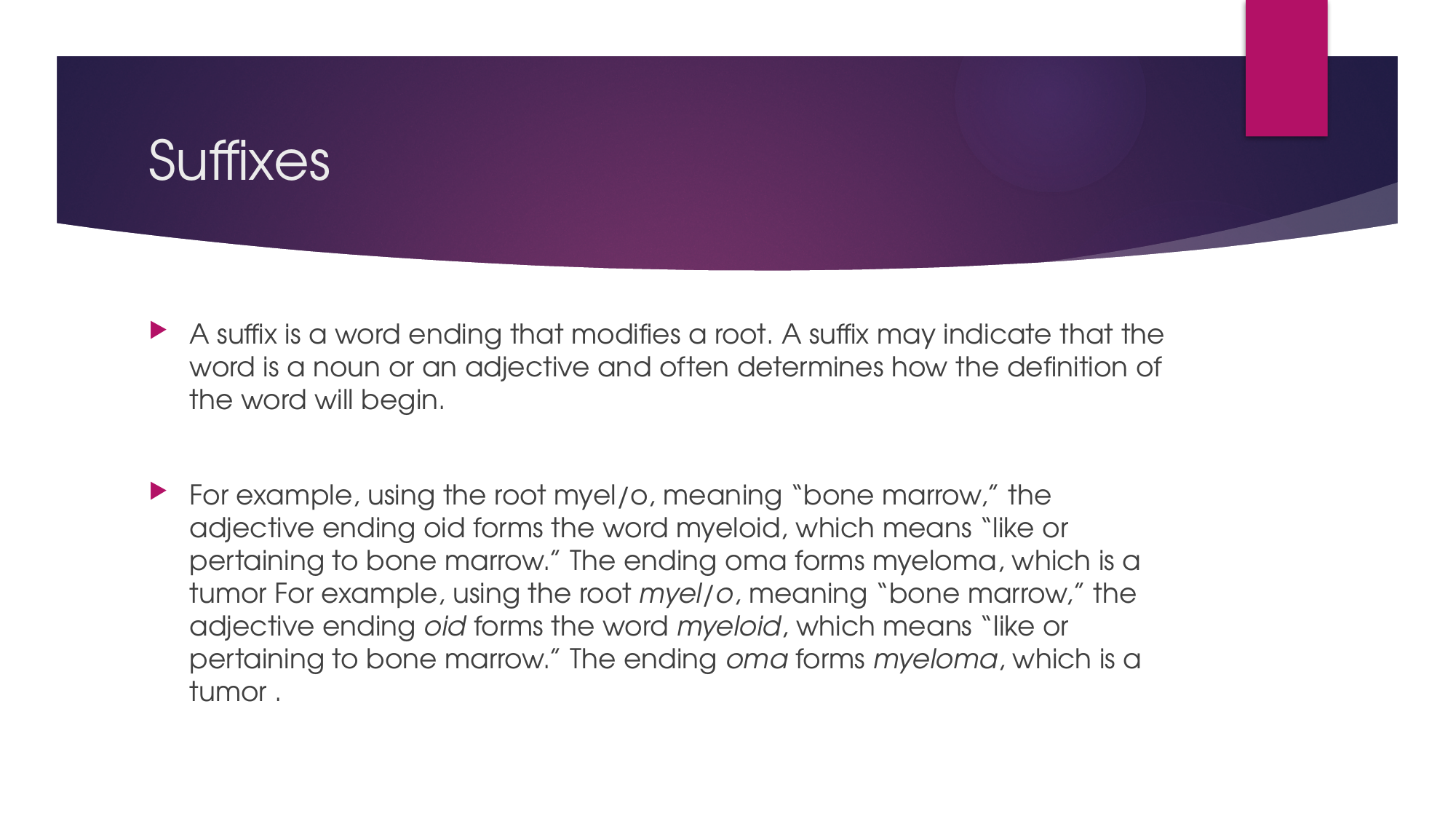

# Suffixes
A suffix is a word ending that modifies a root. A suffix may indicate that the word is a noun or an adjective and often determines how the definition of the word will begin.

For example, using the root myel/o, meaning “bone marrow,” the adjective ending oid forms the word myeloid, which means “like or pertaining to bone marrow.” The ending oma forms myeloma, which is a tumor For example, using the root myel/o, meaning “bone marrow,” the adjective ending oid forms the word myeloid, which means “like or pertaining to bone marrow.” The ending oma forms myeloma, which is a tumor .